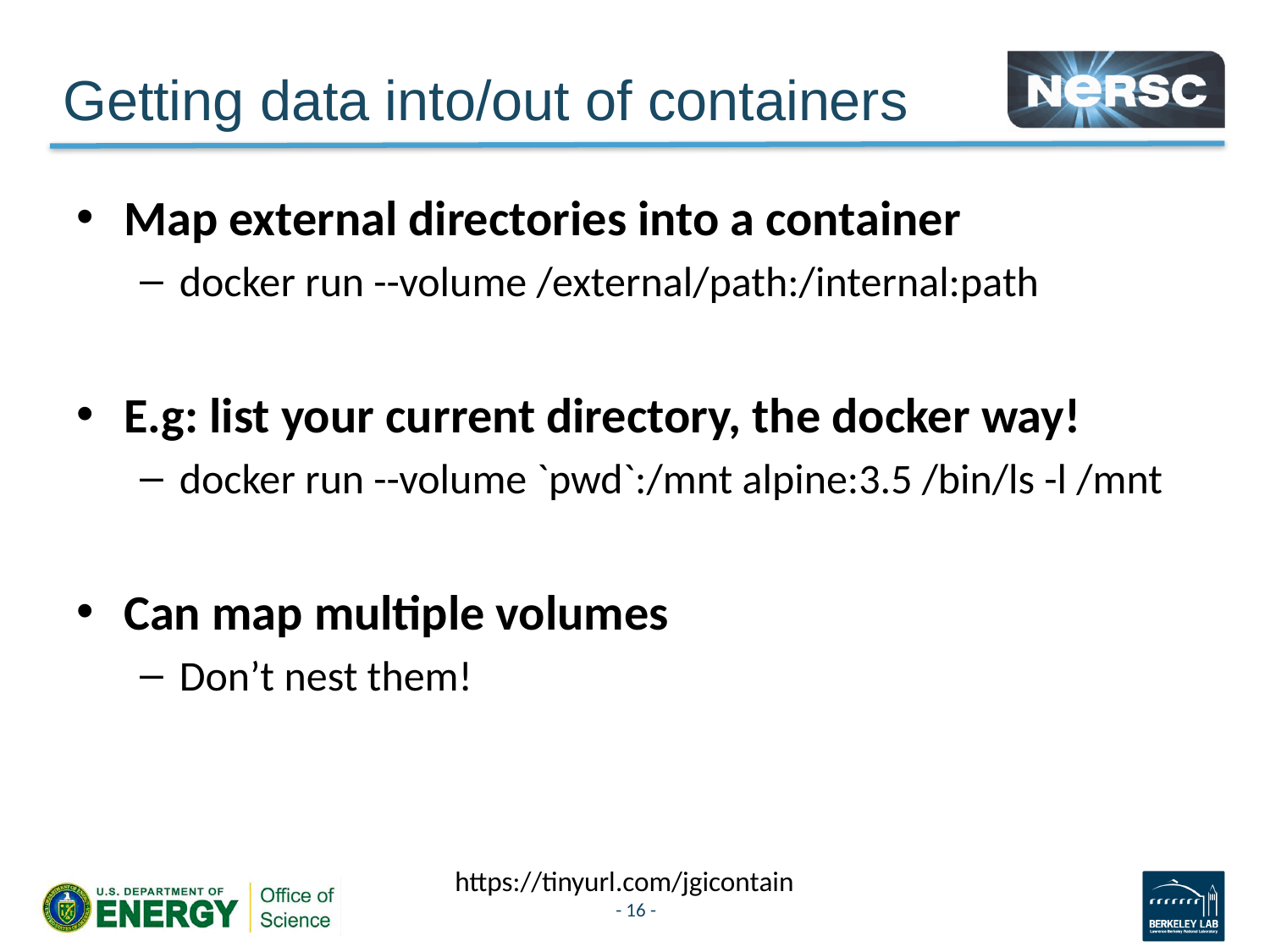

# Getting data into/out of containers
Map external directories into a container
docker run --volume /external/path:/internal:path

E.g: list your current directory, the docker way!
docker run --volume `pwd`:/mnt alpine:3.5 /bin/ls -l /mnt

Can map multiple volumes
Don’t nest them!
https://tinyurl.com/jgicontain
- 16 -